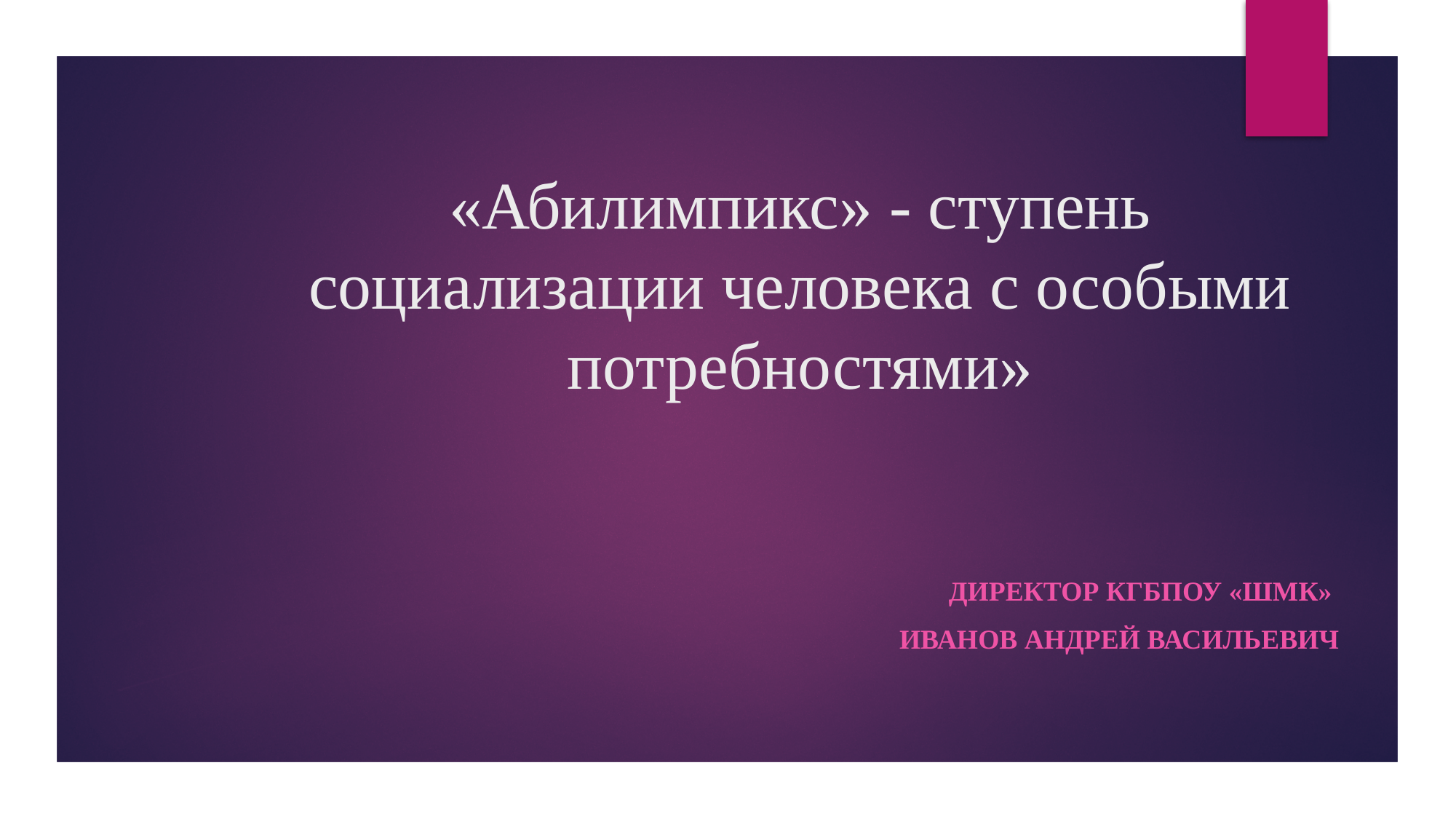

# «Абилимпикс» - ступень социализации человека с особыми потребностями»
Директор КГБПОУ «ШМК»
ИВАНОВ АНДРЕЙ ВАСИЛЬЕВИЧ